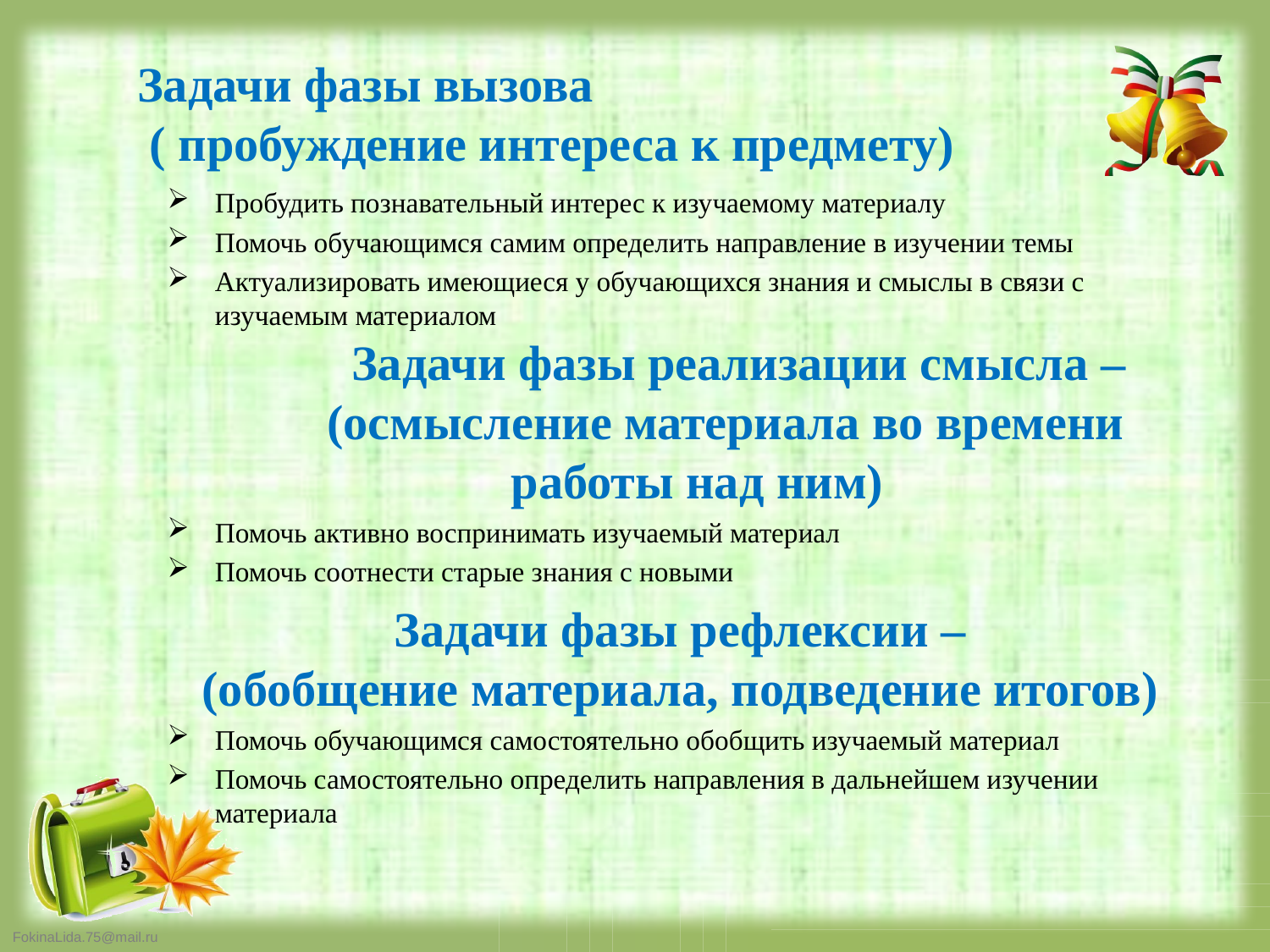

Задачи фазы вызова
 ( пробуждение интереса к предмету)
Пробудить познавательный интерес к изучаемому материалу
Помочь обучающимся самим определить направление в изучении темы
Актуализировать имеющиеся у обучающихся знания и смыслы в связи с изучаемым материалом
               Задачи фазы реализации смысла –
             (осмысление материала во времени
                            работы над ним)
Помочь активно воспринимать изучаемый материал
Помочь соотнести старые знания с новыми
Задачи фазы рефлексии –
(обобщение материала, подведение итогов)
Помочь обучающимся самостоятельно обобщить изучаемый материал
Помочь самостоятельно определить направления в дальнейшем изучении материала